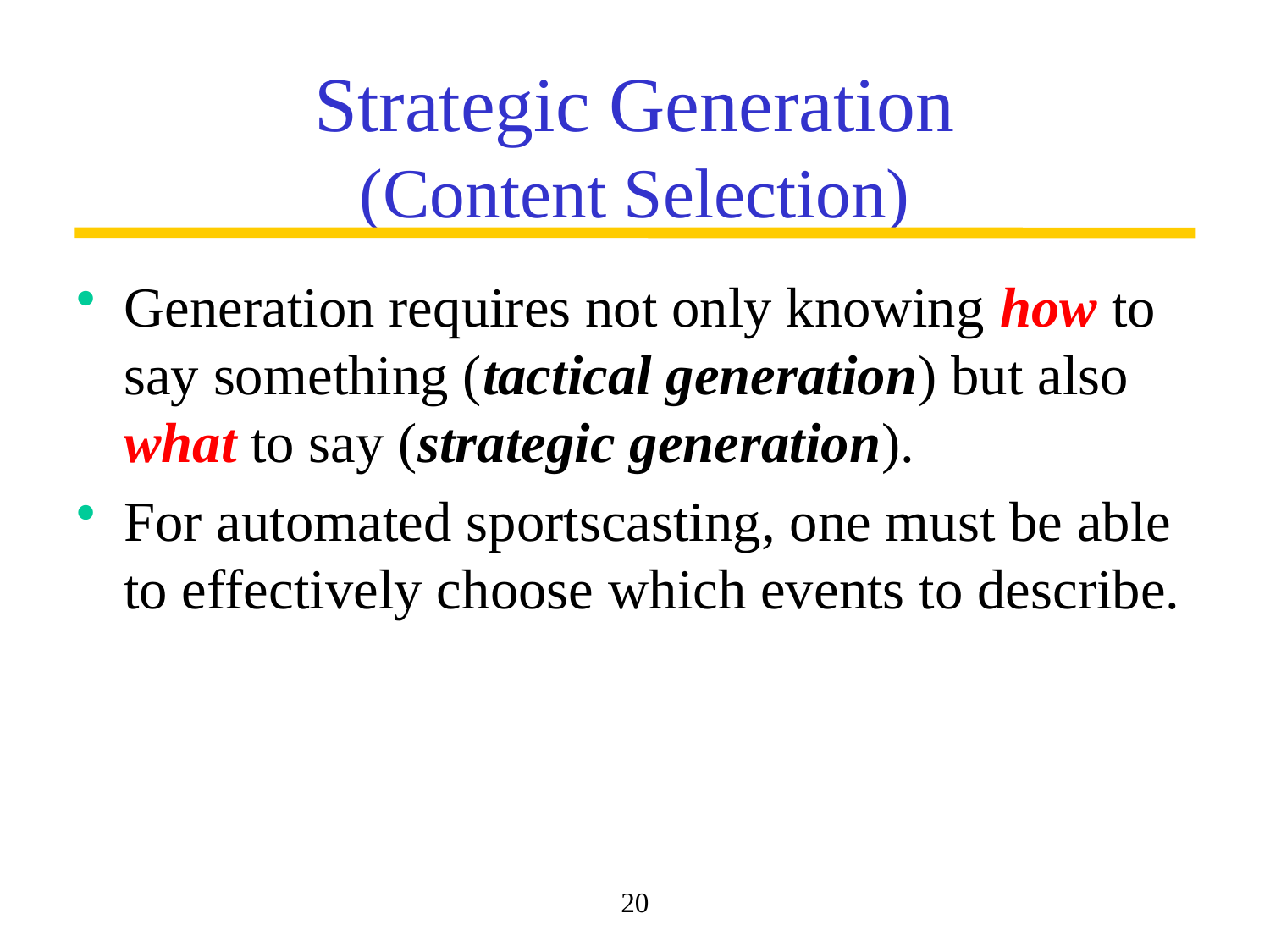

# Strategic Generation (Content Selection)

Generation requires not only knowing how to say something (tactical generation) but also what to say (strategic generation).
For automated sportscasting, one must be able to effectively choose which events to describe.